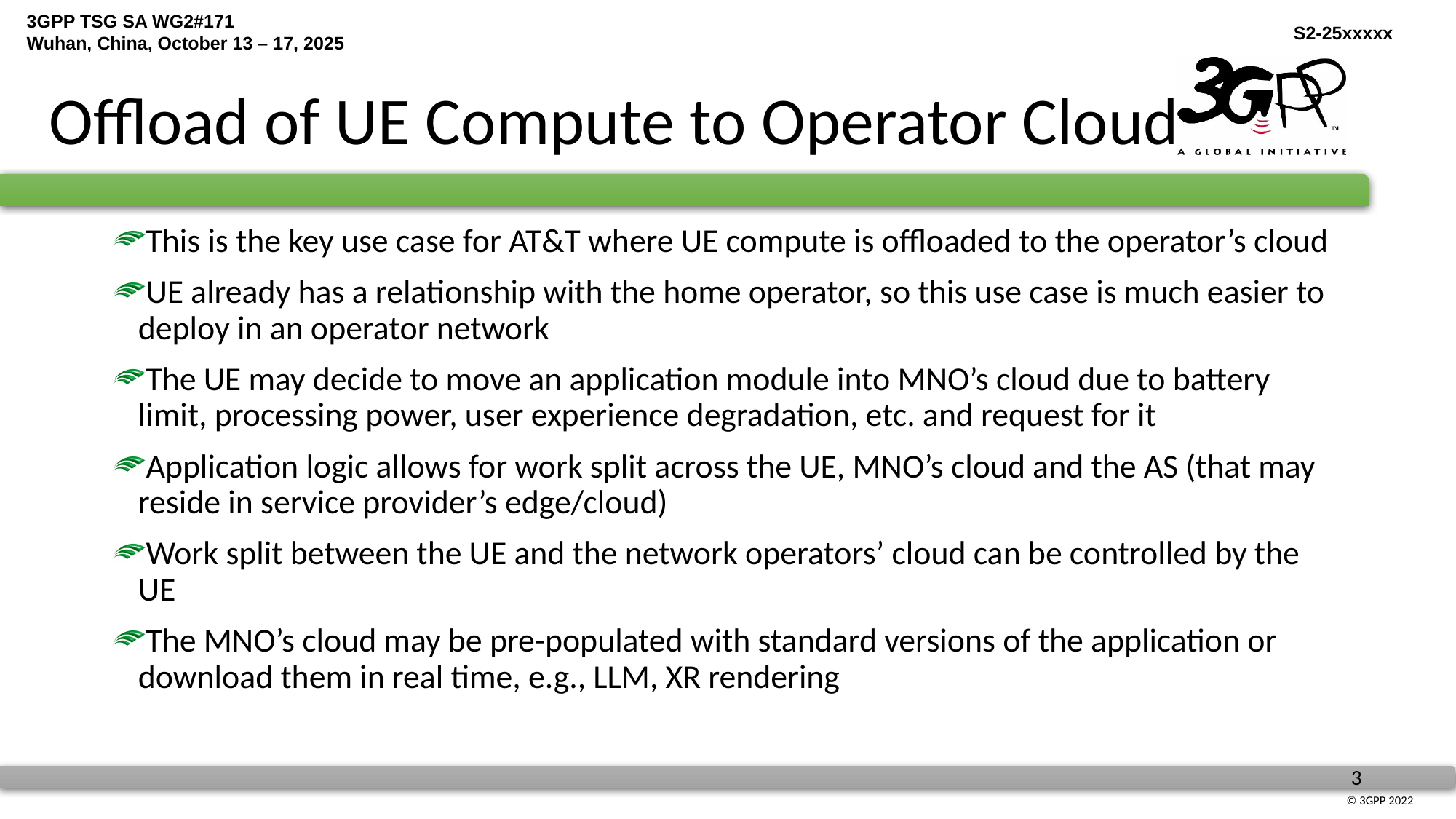

# Offload of UE Compute to Operator Cloud
This is the key use case for AT&T where UE compute is offloaded to the operator’s cloud
UE already has a relationship with the home operator, so this use case is much easier to deploy in an operator network
The UE may decide to move an application module into MNO’s cloud due to battery limit, processing power, user experience degradation, etc. and request for it
Application logic allows for work split across the UE, MNO’s cloud and the AS (that may reside in service provider’s edge/cloud)
Work split between the UE and the network operators’ cloud can be controlled by the UE
The MNO’s cloud may be pre-populated with standard versions of the application or download them in real time, e.g., LLM, XR rendering